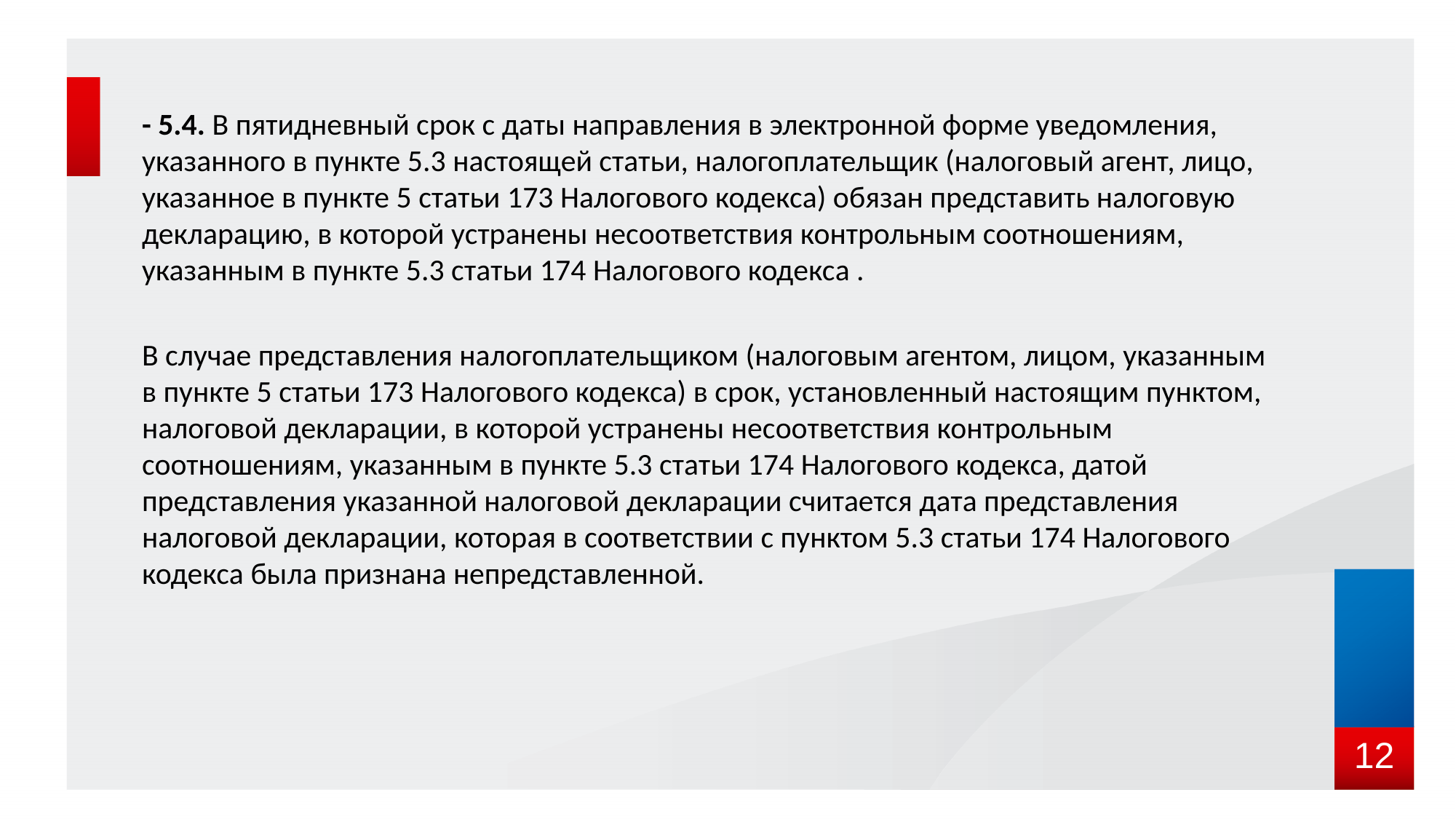

- 5.4. В пятидневный срок с даты направления в электронной форме уведомления, указанного в пункте 5.3 настоящей статьи, налогоплательщик (налоговый агент, лицо, указанное в пункте 5 статьи 173 Налогового кодекса) обязан представить налоговую декларацию, в которой устранены несоответствия контрольным соотношениям, указанным в пункте 5.3 статьи 174 Налогового кодекса .

В случае представления налогоплательщиком (налоговым агентом, лицом, указанным в пункте 5 статьи 173 Налогового кодекса) в срок, установленный настоящим пунктом, налоговой декларации, в которой устранены несоответствия контрольным соотношениям, указанным в пункте 5.3 статьи 174 Налогового кодекса, датой представления указанной налоговой декларации считается дата представления налоговой декларации, которая в соответствии с пунктом 5.3 статьи 174 Налогового кодекса была признана непредставленной.

12